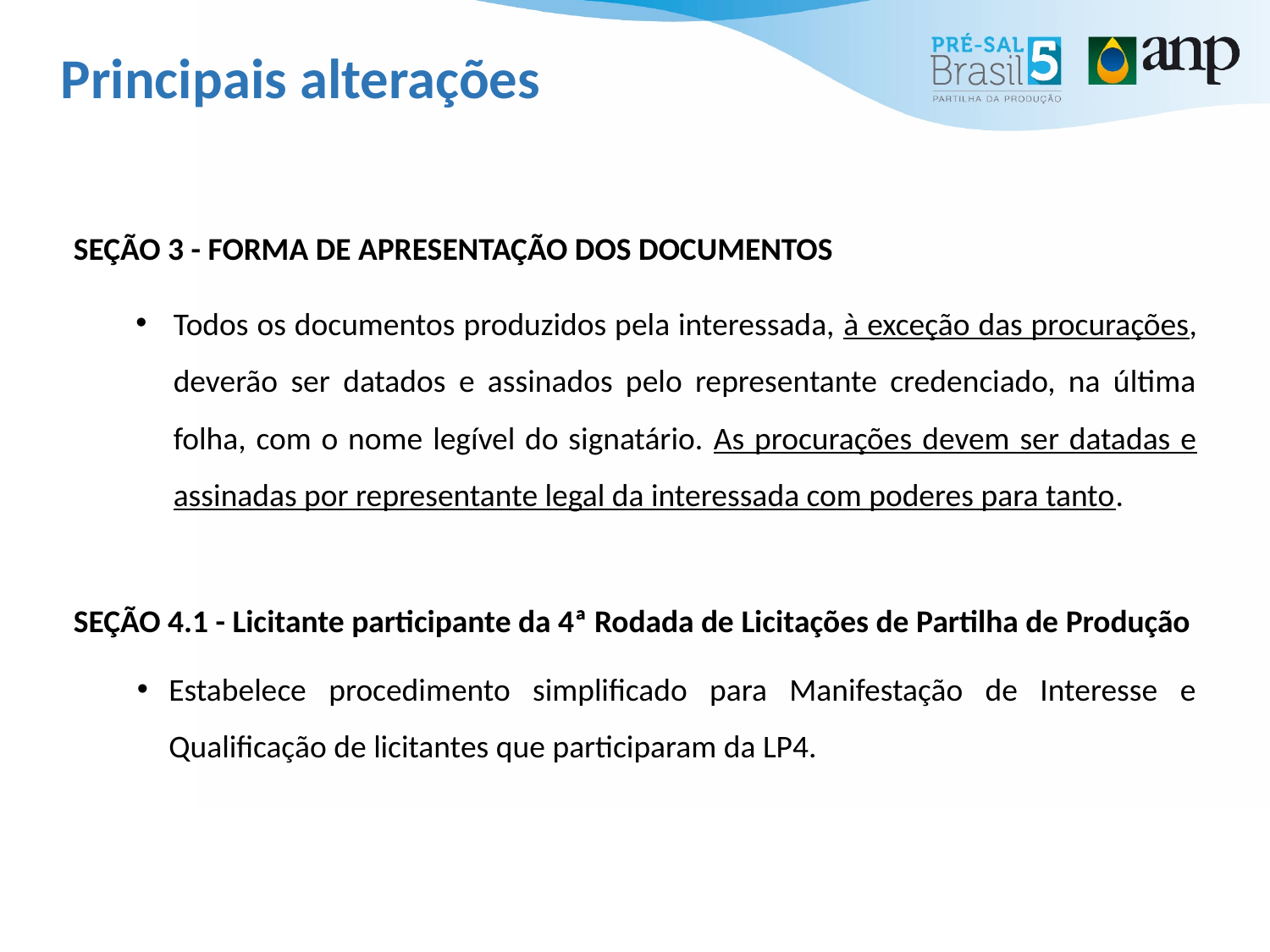

# Principais alterações
SEÇÃO 3 - FORMA DE APRESENTAÇÃO DOS DOCUMENTOS
Todos os documentos produzidos pela interessada, à exceção das procurações, deverão ser datados e assinados pelo representante credenciado, na última folha, com o nome legível do signatário. As procurações devem ser datadas e assinadas por representante legal da interessada com poderes para tanto.

SEÇÃO 4.1 - Licitante participante da 4ª Rodada de Licitações de Partilha de Produção
Estabelece procedimento simplificado para Manifestação de Interesse e Qualificação de licitantes que participaram da LP4.